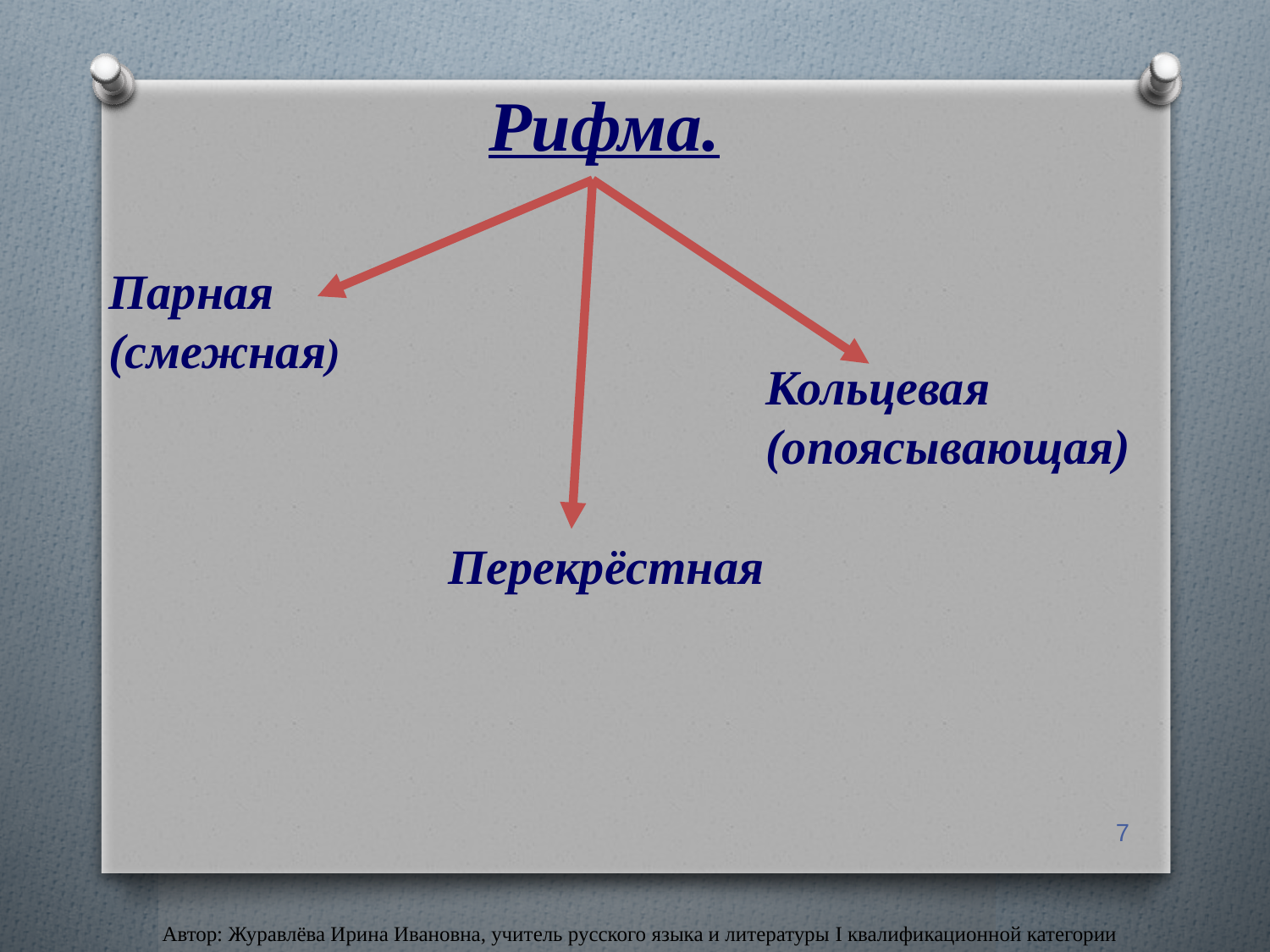

Рифма.
Парная
(смежная)
Кольцевая
(опоясывающая)
Перекрёстная
7
Автор: Журавлёва Ирина Ивановна, учитель русского языка и литературы I квалификационной категории